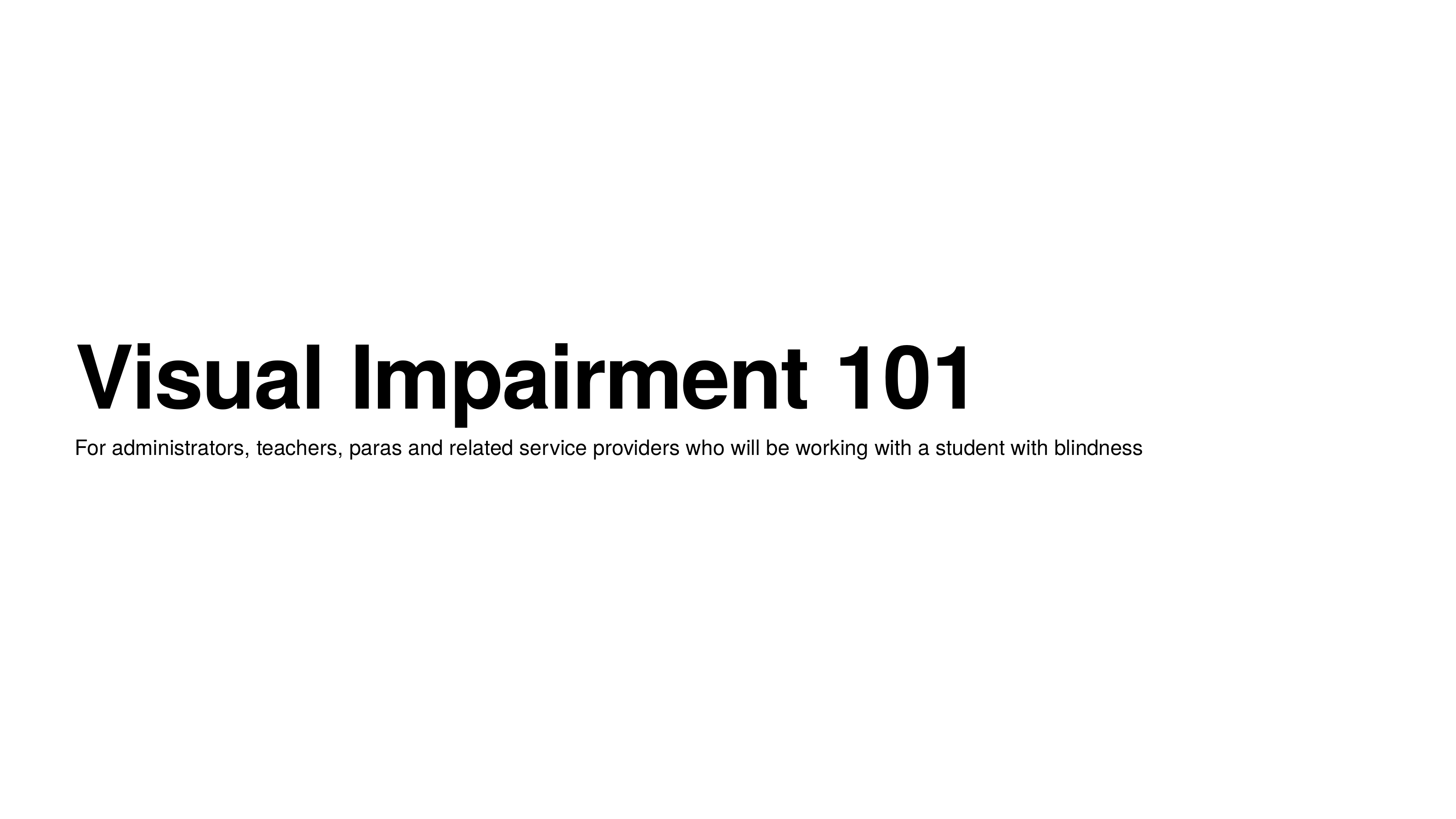

# Visual Impairment 101
For administrators, teachers, paras and related service providers who will be working with a student with blindness